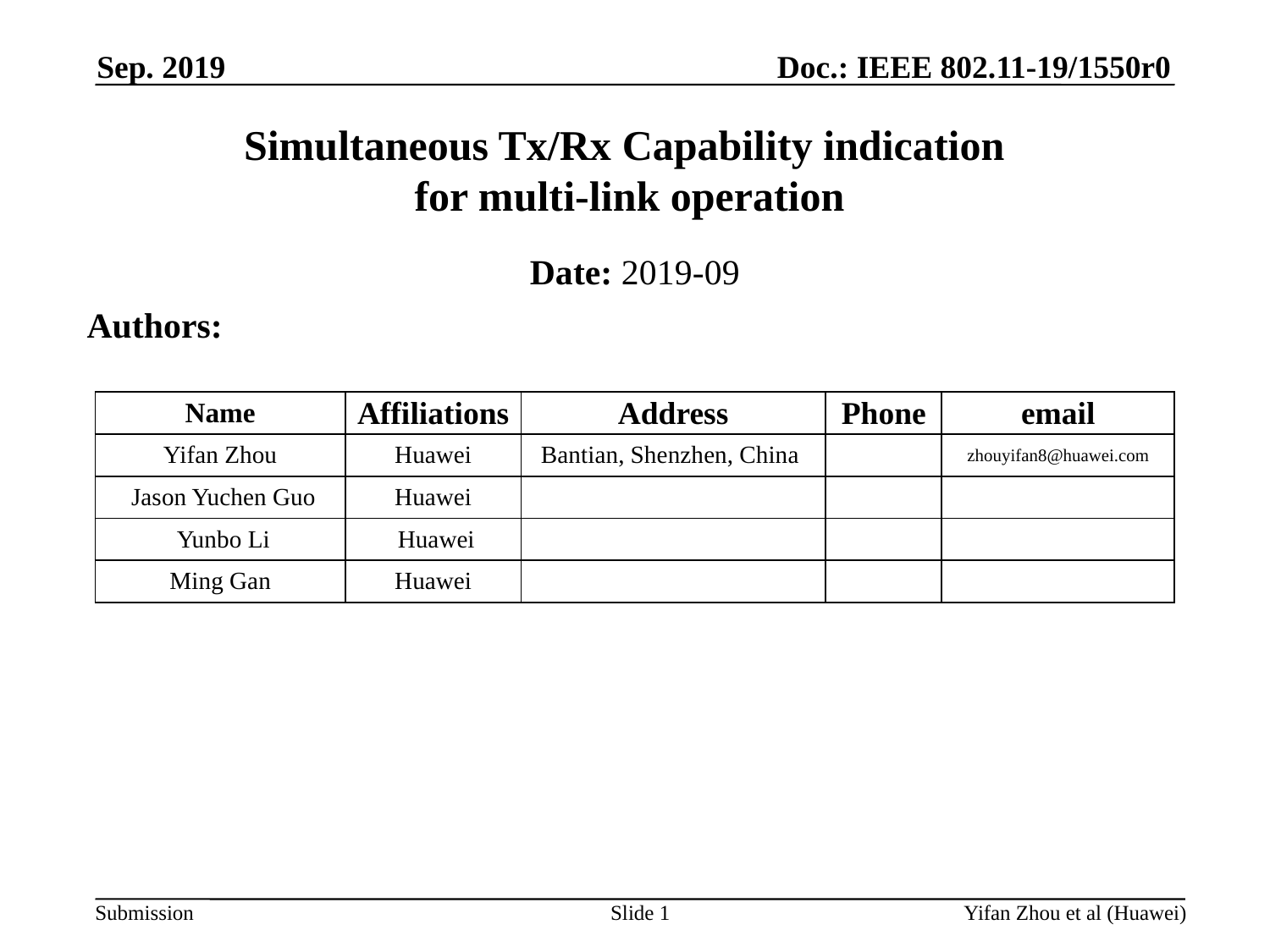

Sep. 2019
# Simultaneous Tx/Rx Capability indication for multi-link operation
Date: 2019-09
Authors:
| Name | Affiliations | Address | Phone | email |
| --- | --- | --- | --- | --- |
| Yifan Zhou | Huawei | Bantian, Shenzhen, China |  | zhouyifan8@huawei.com |
| Jason Yuchen Guo | Huawei |  |  |  |
| Yunbo Li | Huawei |  |  |  |
| Ming Gan | Huawei |  |  |  |
Slide 1
Yifan Zhou et al (Huawei)